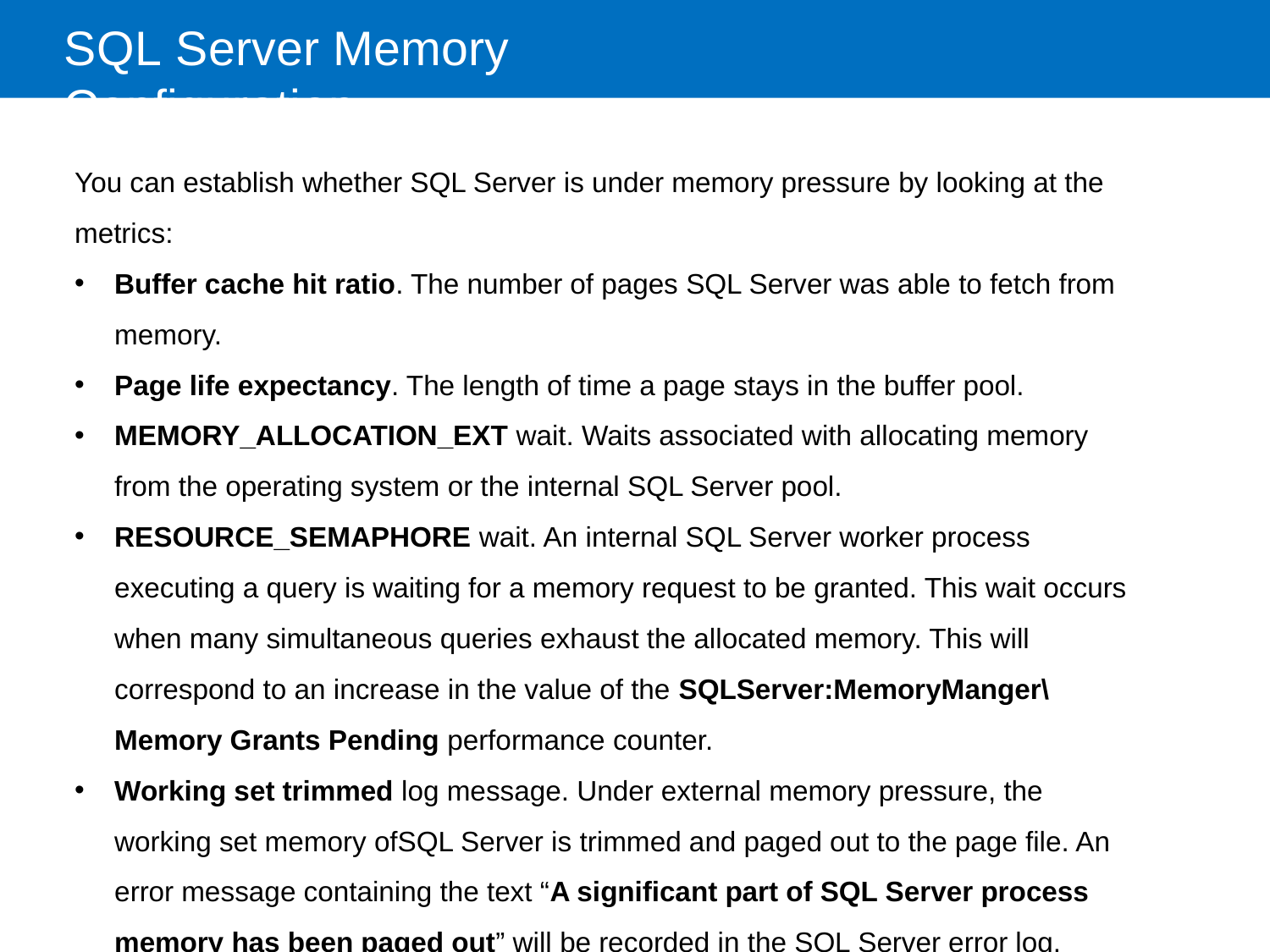

# SQL Server Memory Configuration
You can establish whether SQL Server is under memory pressure by looking at the metrics:
Buffer cache hit ratio. The number of pages SQL Server was able to fetch from memory.
Page life expectancy. The length of time a page stays in the buffer pool.
MEMORY_ALLOCATION_EXT wait. Waits associated with allocating memory from the operating system or the internal SQL Server pool.
RESOURCE_SEMAPHORE wait. An internal SQL Server worker process executing a query is waiting for a memory request to be granted. This wait occurs when many simultaneous queries exhaust the allocated memory. This will correspond to an increase in the value of the SQLServer:MemoryManger\Memory Grants Pending performance counter.
Working set trimmed log message. Under external memory pressure, the working set memory ofSQL Server is trimmed and paged out to the page file. An error message containing the text “A significant part of SQL Server process memory has been paged out” will be recorded in the SQL Server error log.